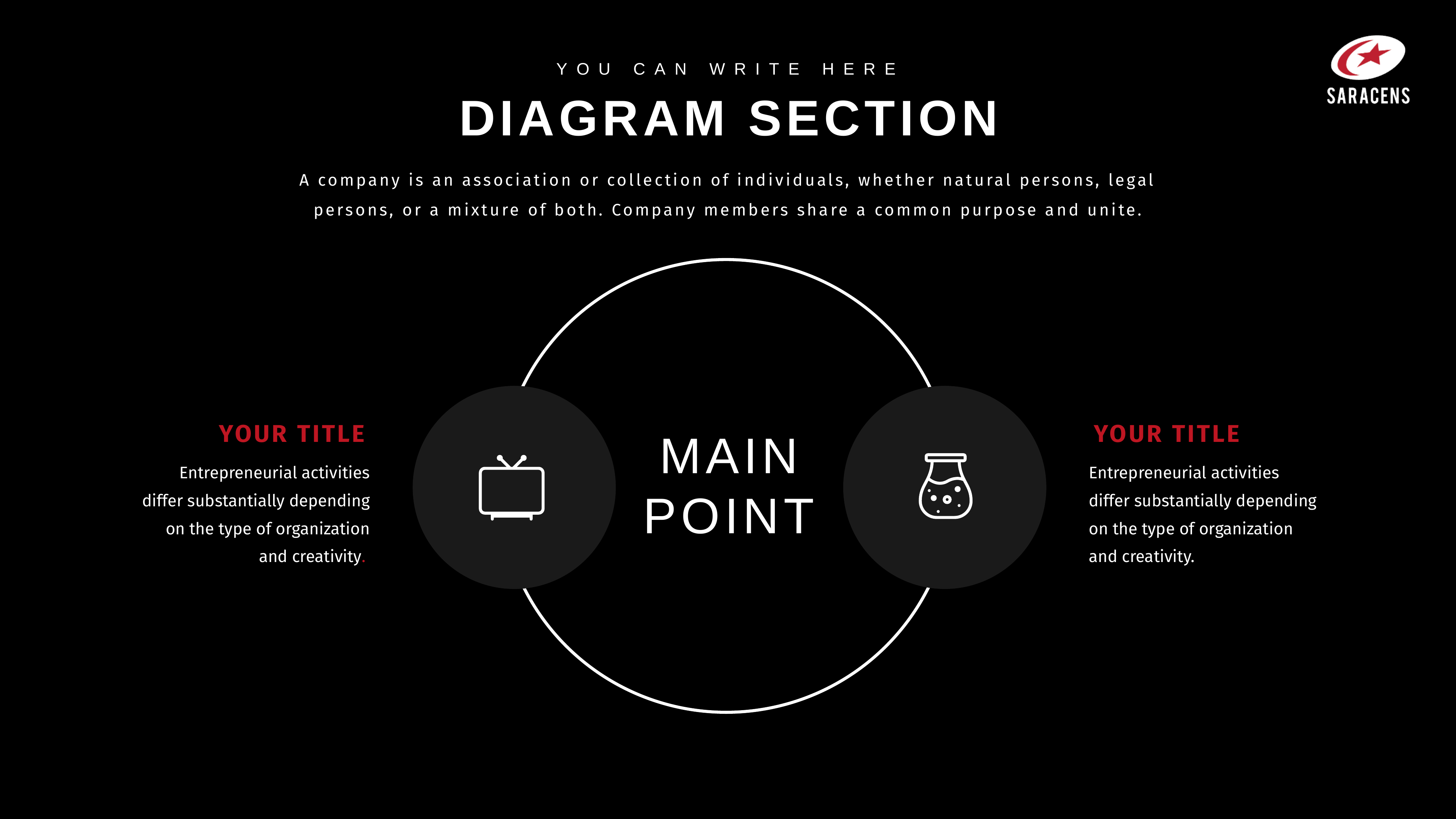

YOU CAN WRITE HERE
DIAGRAM SECTION
A company is an association or collection of individuals, whether natural persons, legal persons, or a mixture of both. Company members share a common purpose and unite.

YOUR TITLE
Entrepreneurial activities differ substantially depending on the type of organization and creativity.
YOUR TITLE
Entrepreneurial activities differ substantially depending on the type of organization and creativity.
MAIN
POINT